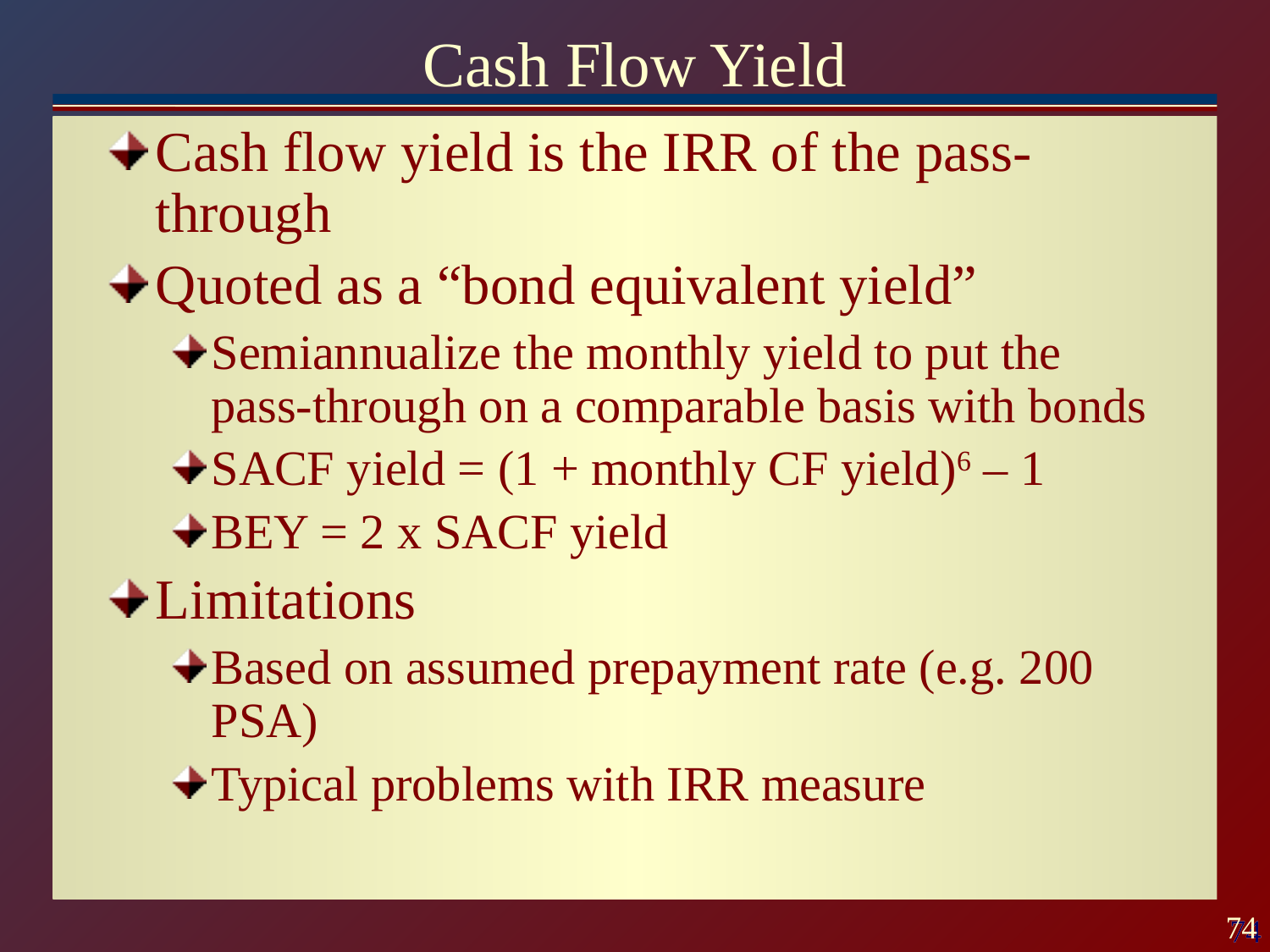

# Cash Flow Yield
Cash flow yield is the IRR of the pass-through
Quoted as a “bond equivalent yield”
Semiannualize the monthly yield to put the pass-through on a comparable basis with bonds
SACF yield = (1 + monthly CF yield)6 – 1
BEY = 2 x SACF yield
Limitations
Based on assumed prepayment rate (e.g. 200 PSA)
Typical problems with IRR measure